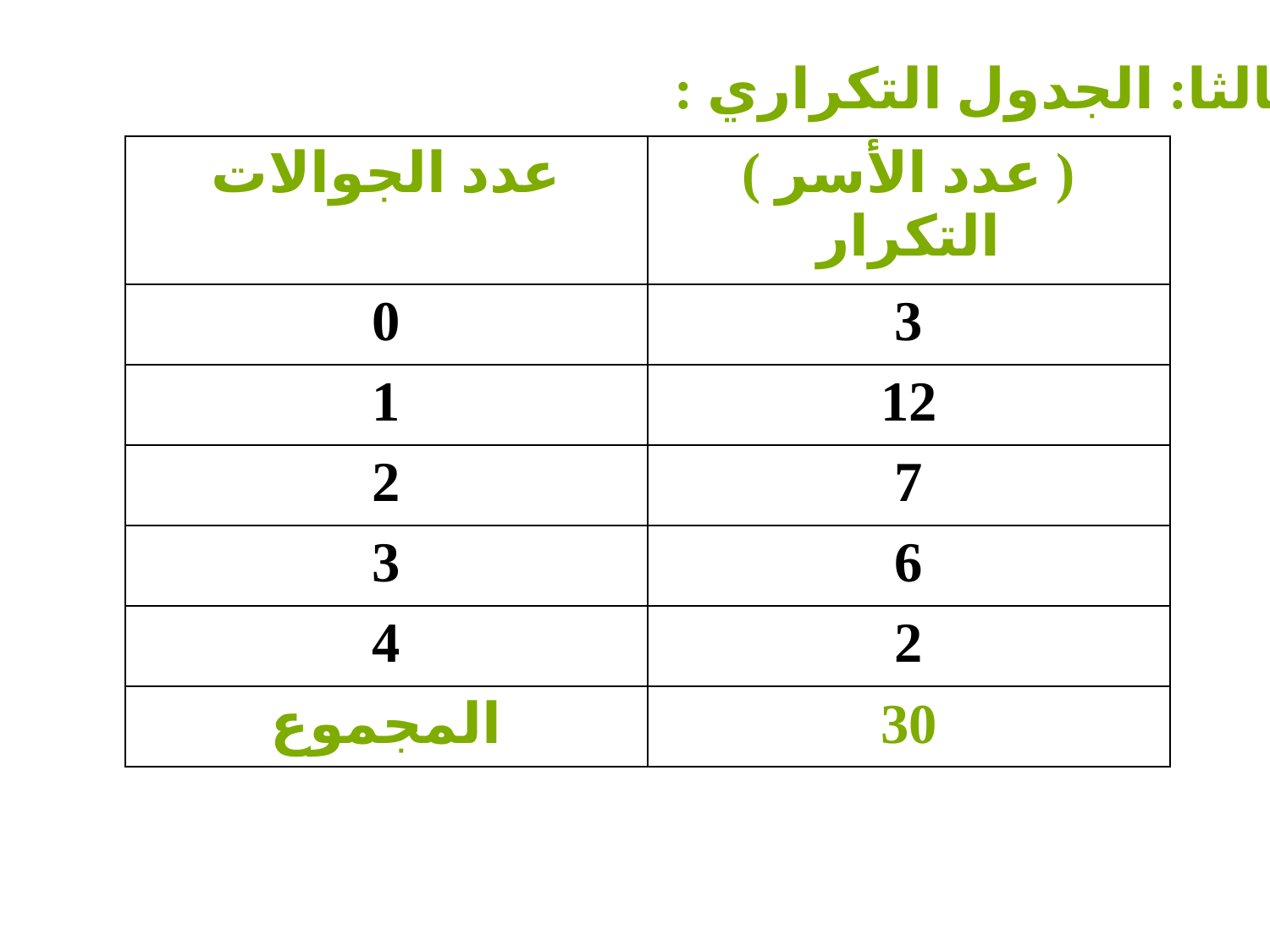

ثالثا: الجدول التكراري :
| عدد الجوالات | ( عدد الأسر ) التكرار |
| --- | --- |
| 0 | 3 |
| 1 | 12 |
| 2 | 7 |
| 3 | 6 |
| 4 | 2 |
| المجموع | 30 |